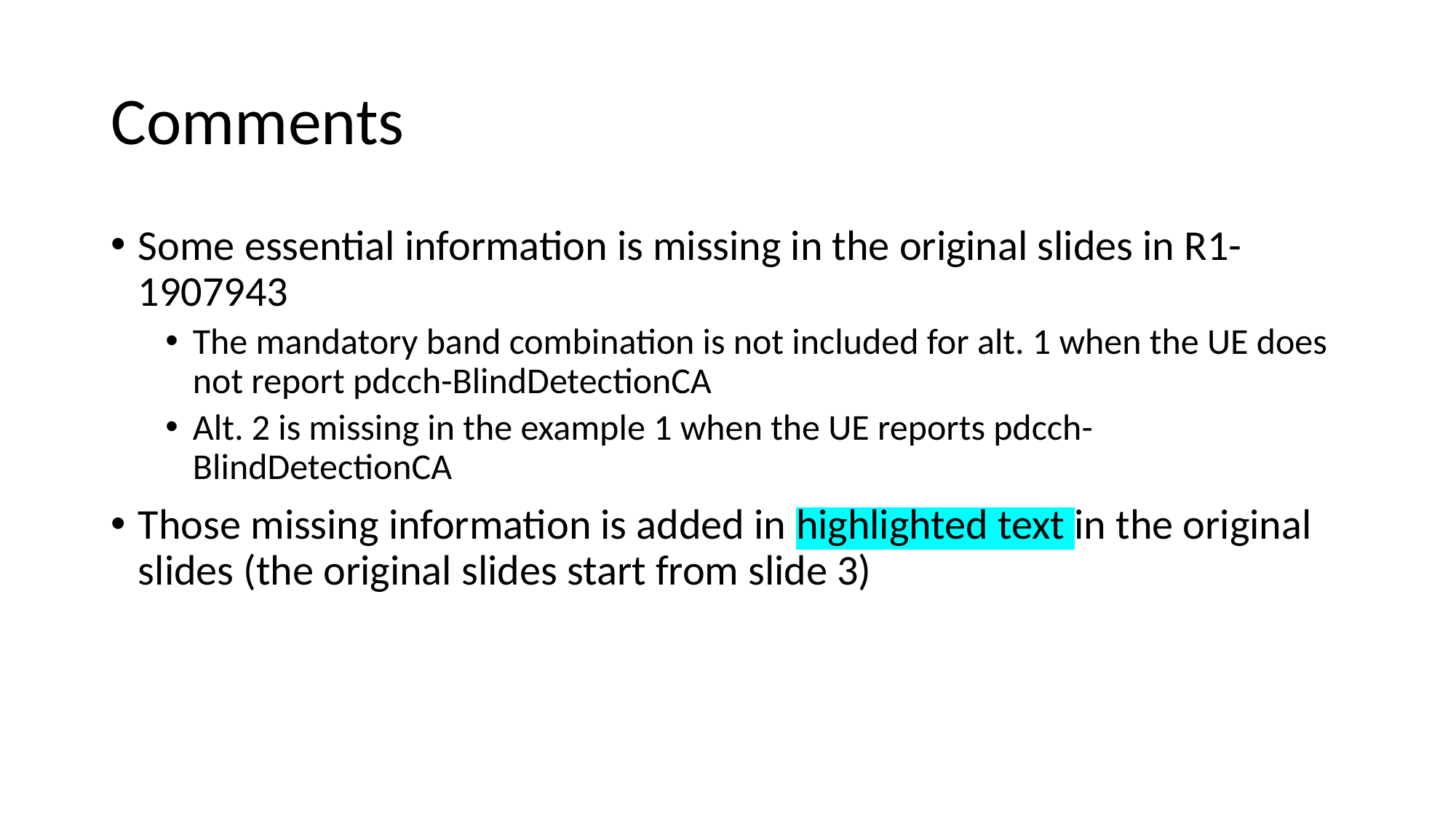

# Comments
Some essential information is missing in the original slides in R1-1907943
The mandatory band combination is not included for alt. 1 when the UE does not report pdcch-BlindDetectionCA
Alt. 2 is missing in the example 1 when the UE reports pdcch-BlindDetectionCA
Those missing information is added in highlighted text in the original slides (the original slides start from slide 3)